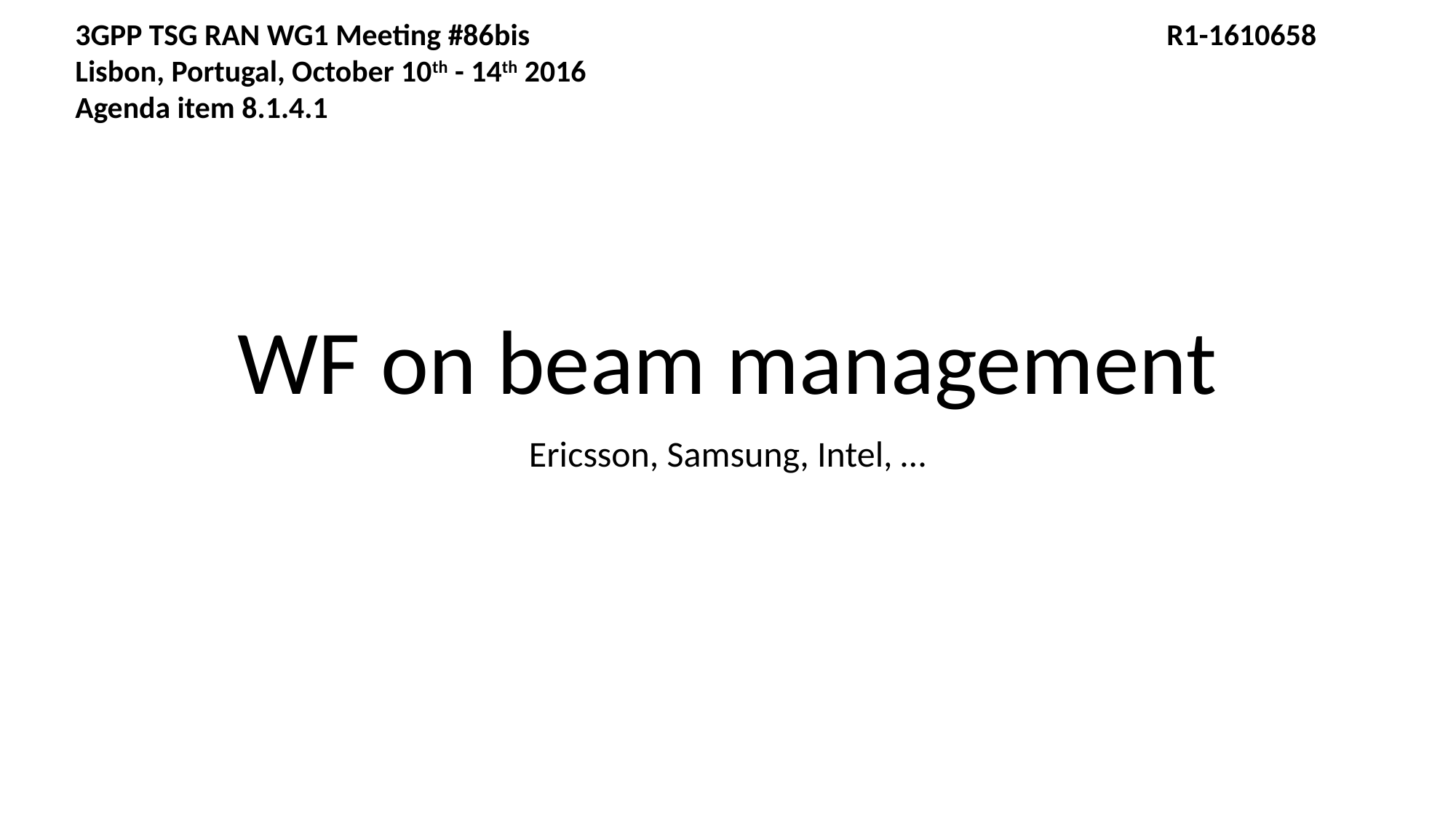

3GPP TSG RAN WG1 Meeting #86bis                                                               		R1-1610658
Lisbon, Portugal, October 10th - 14th 2016
Agenda item 8.1.4.1
# WF on beam management
Ericsson, Samsung, Intel, …